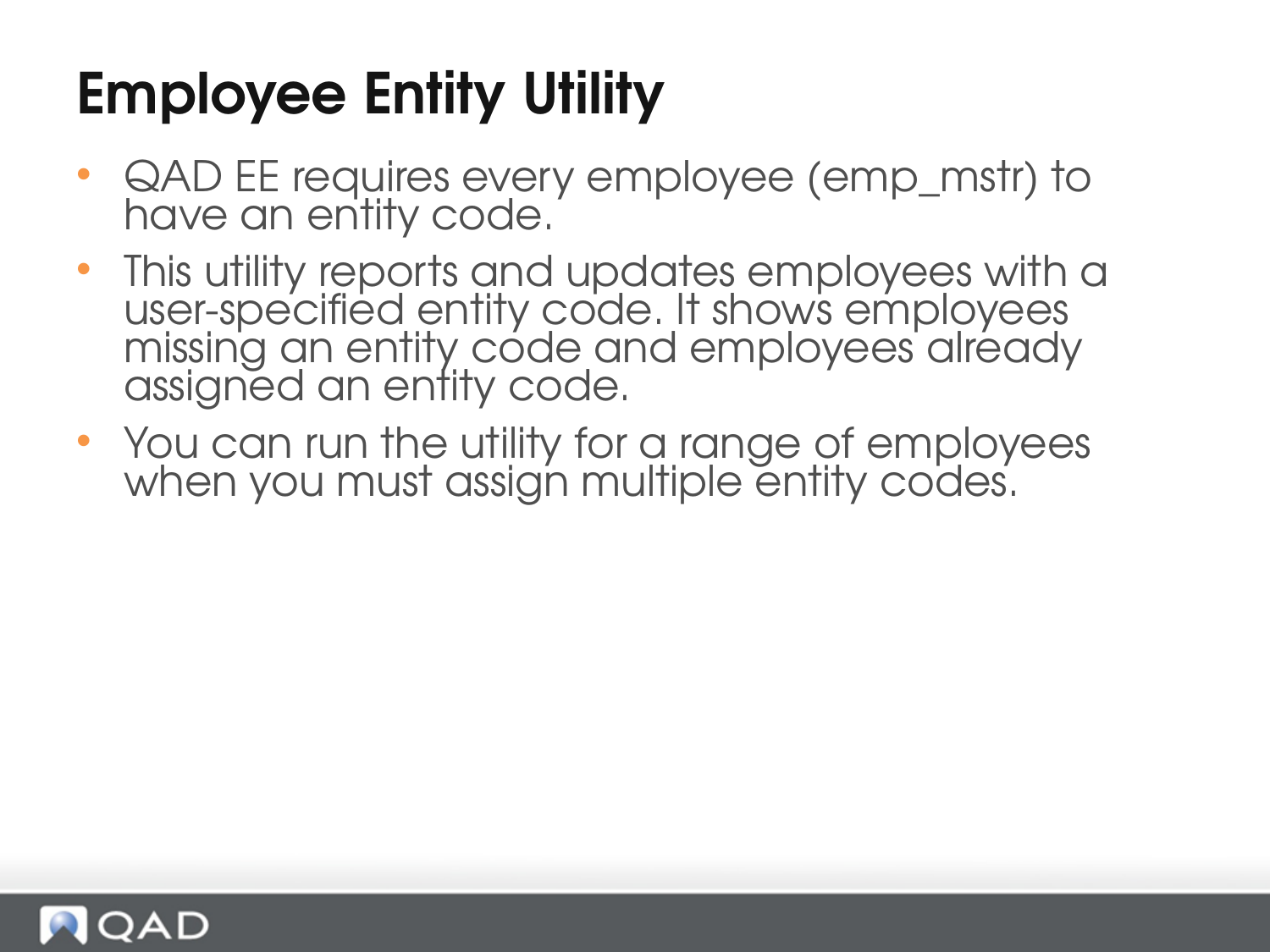

# Employee Entity Utility
QAD EE requires every employee (emp_mstr) to have an entity code.
This utility reports and updates employees with a user-specified entity code. It shows employees missing an entity code and employees already assigned an entity code.
You can run the utility for a range of employees when you must assign multiple entity codes.